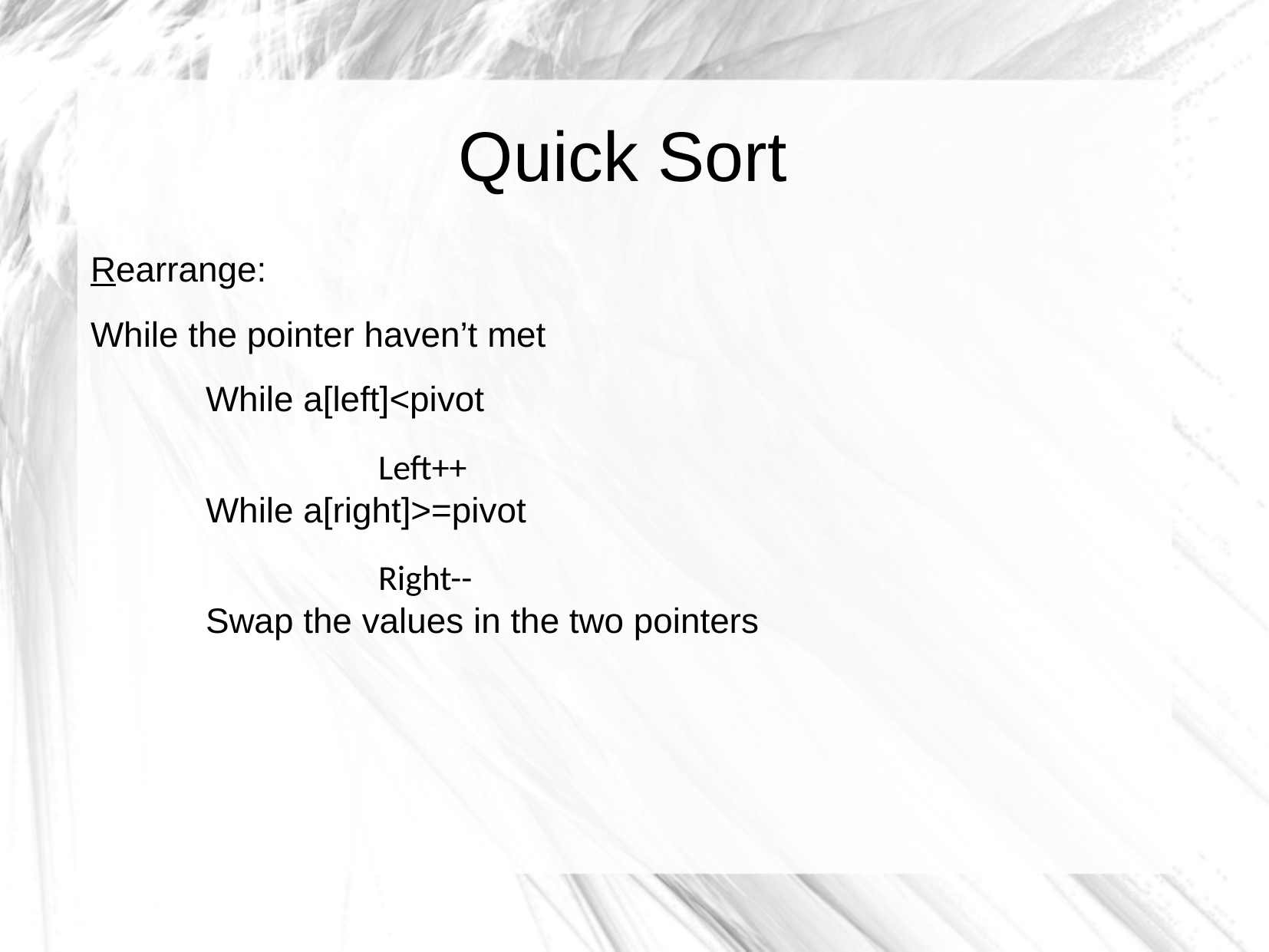

# Quick Sort
Rearrange:
While the pointer haven’t met
	While a[left]<pivot
		Left++
	While a[right]>=pivot
		Right--
	Swap the values in the two pointers